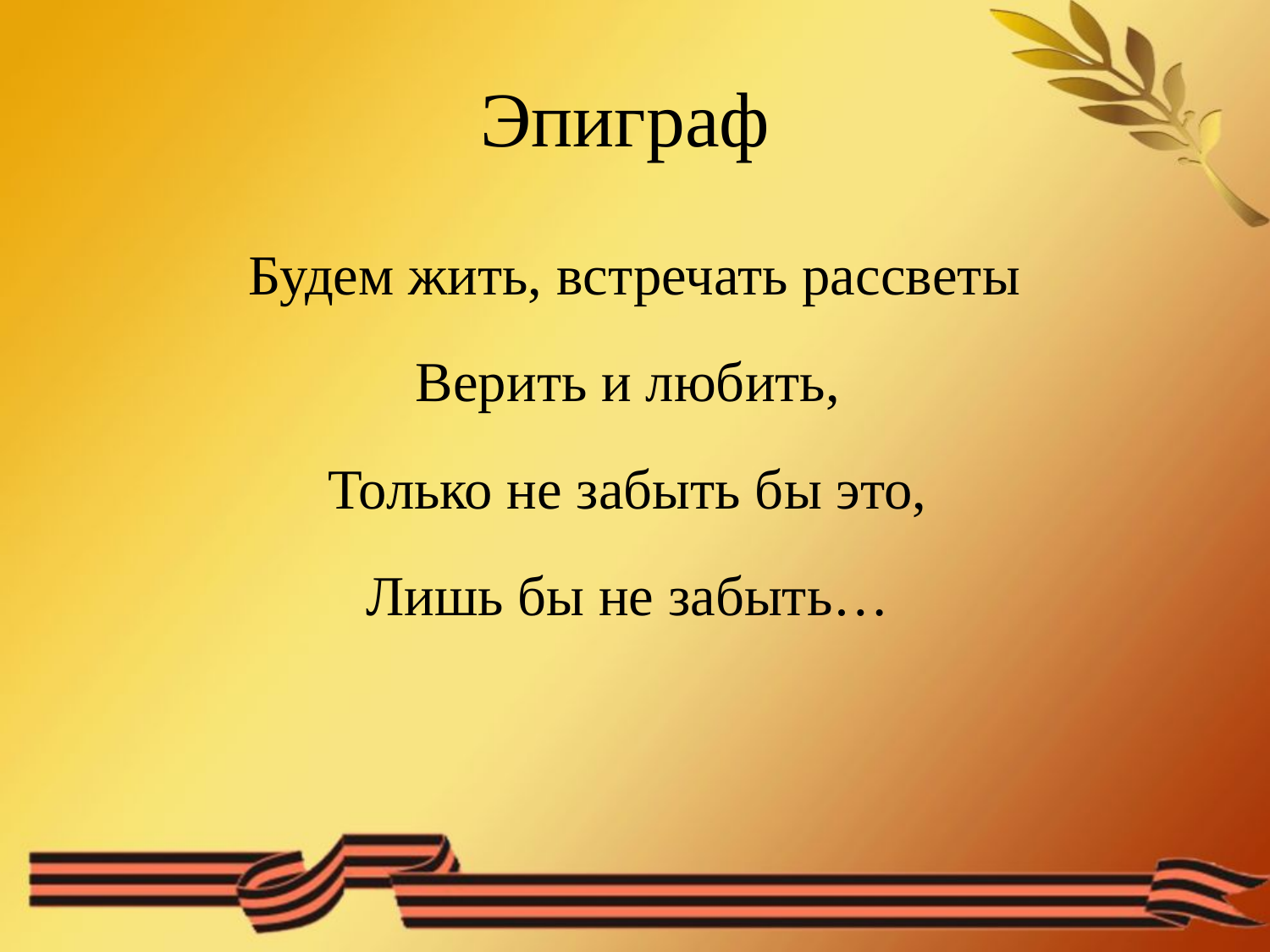

# Эпиграф
Будем жить, встречать рассветы
Верить и любить,
Только не забыть бы это,
Лишь бы не забыть…